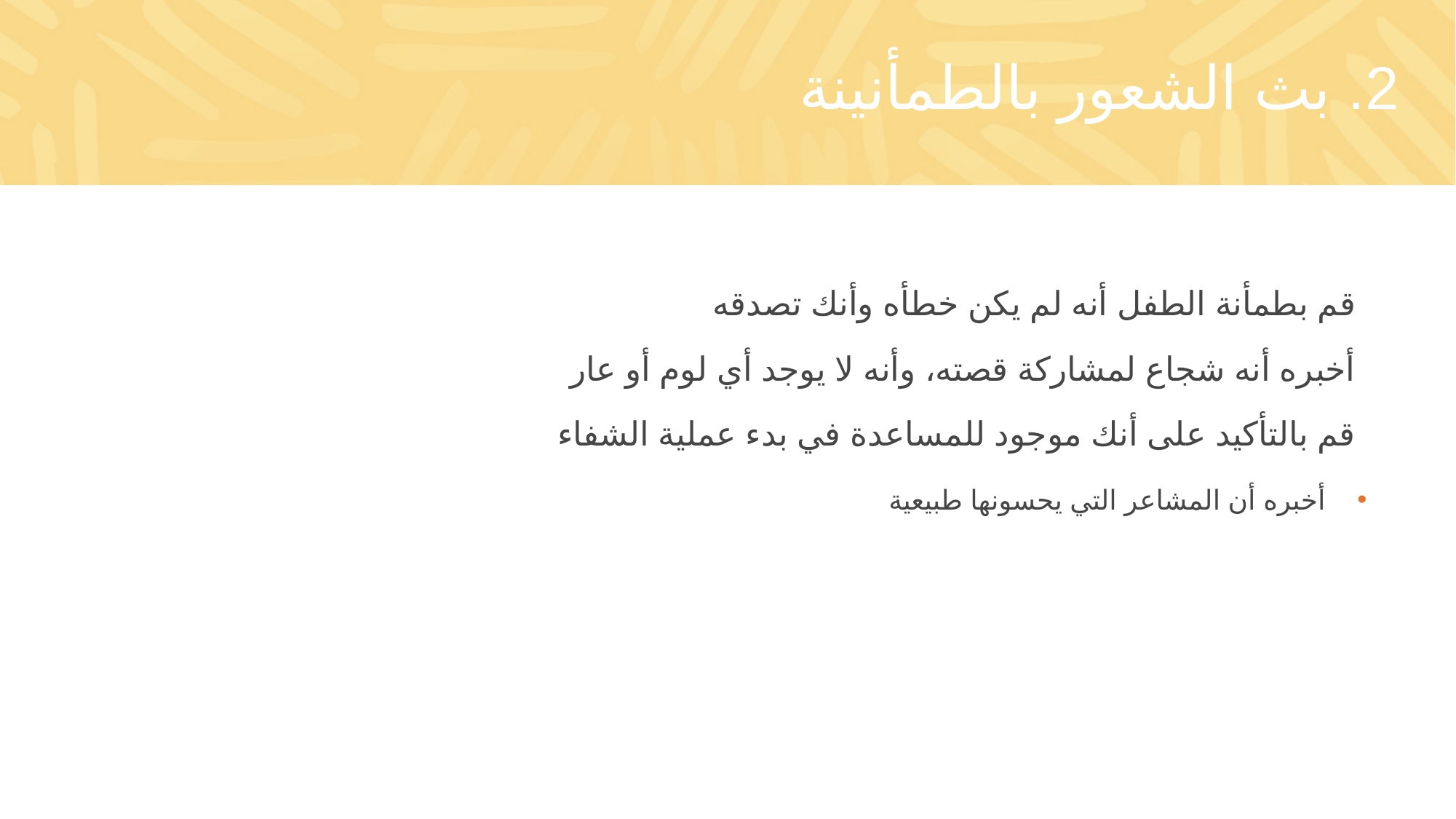

# 2. بث الشعور بالطمأنينة
قم بطمأنة الطفل أنه لم يكن خطأه وأنك تصدقه
أخبره أنه شجاع لمشاركة قصته، وأنه لا يوجد أي لوم أو عار
قم بالتأكيد على أنك موجود للمساعدة في بدء عملية الشفاء
أخبره أن المشاعر التي يحسونها طبيعية